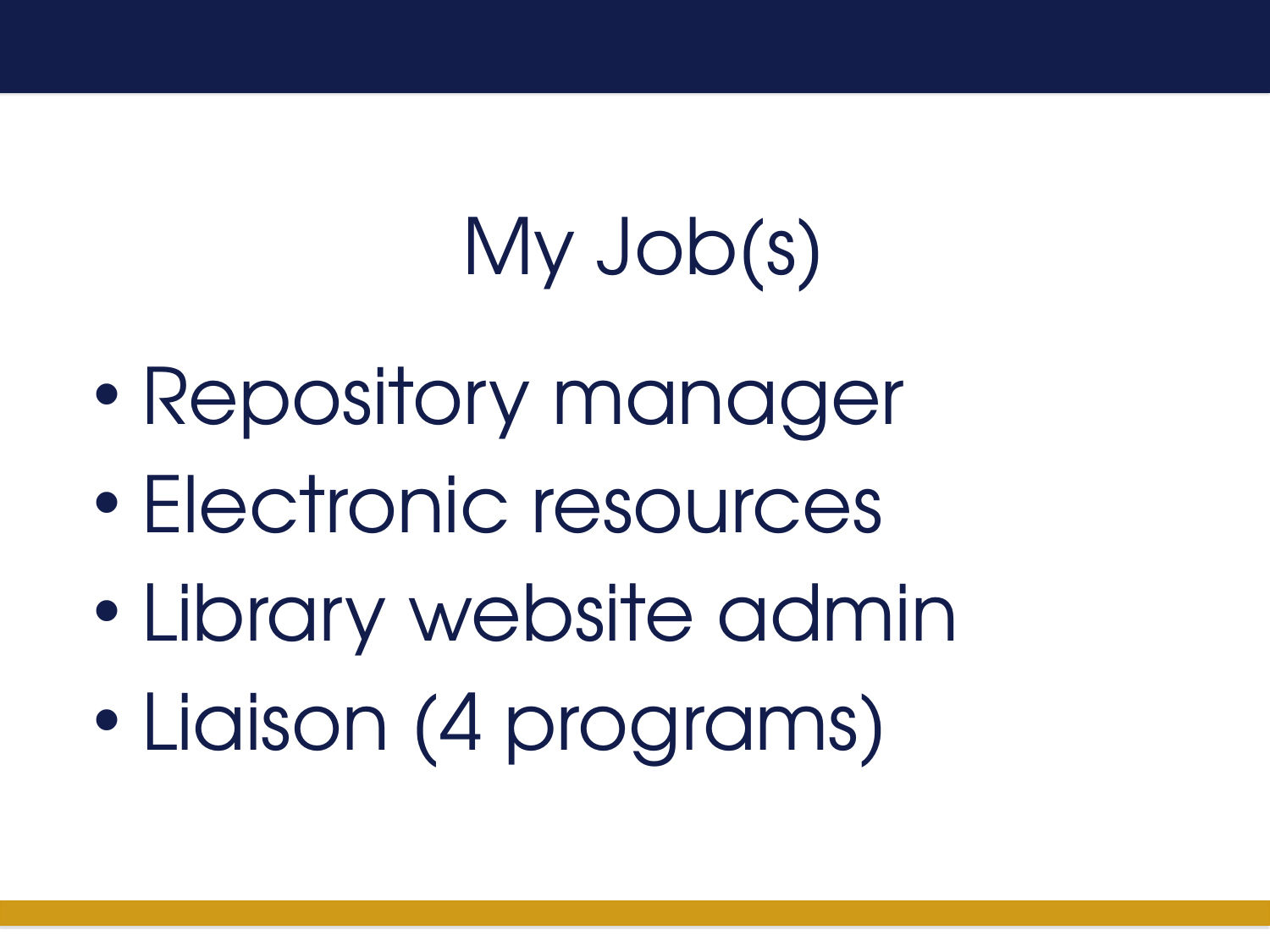

# My Job(s)
Repository manager
Electronic resources
Library website admin
Liaison (4 programs)